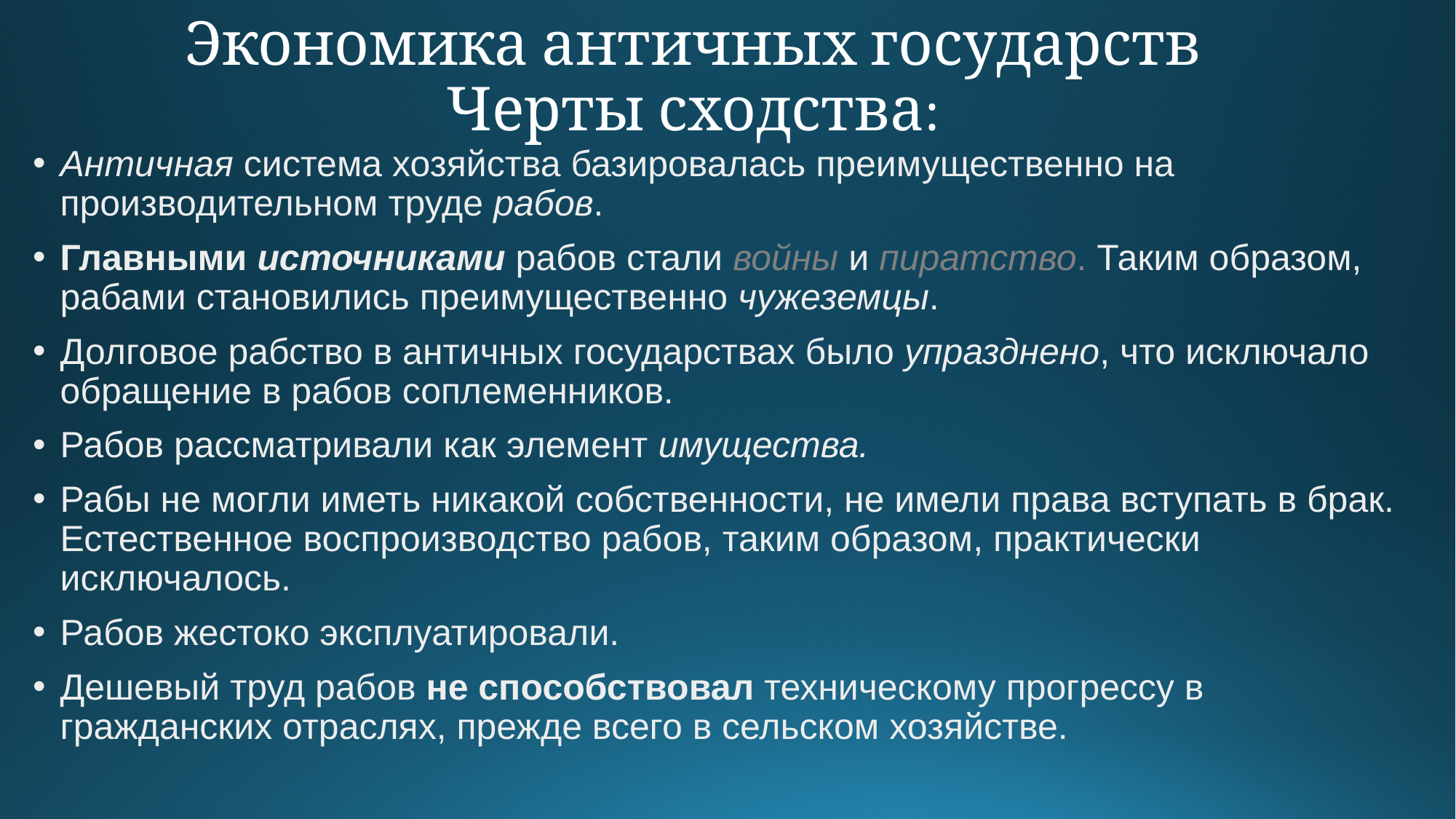

# Экономика античных государств Черты сходства:
Античная система хозяйства базировалась преимущественно на производительном труде рабов.
Главными источниками рабов стали войны и пиратство. Таким образом, рабами становились преимущественно чужеземцы.
Долговое рабство в античных государствах было упразднено, что исключало обращение в рабов соплеменников.
Рабов рассматривали как элемент имущества.
Рабы не могли иметь никакой собственности, не имели права вступать в брак. Естественное воспроизводство рабов, таким образом, практически исключалось.
Рабов жестоко эксплуатировали.
Дешевый труд рабов не способствовал техническому прогрессу в гражданских отраслях, прежде всего в сельском хозяйстве.